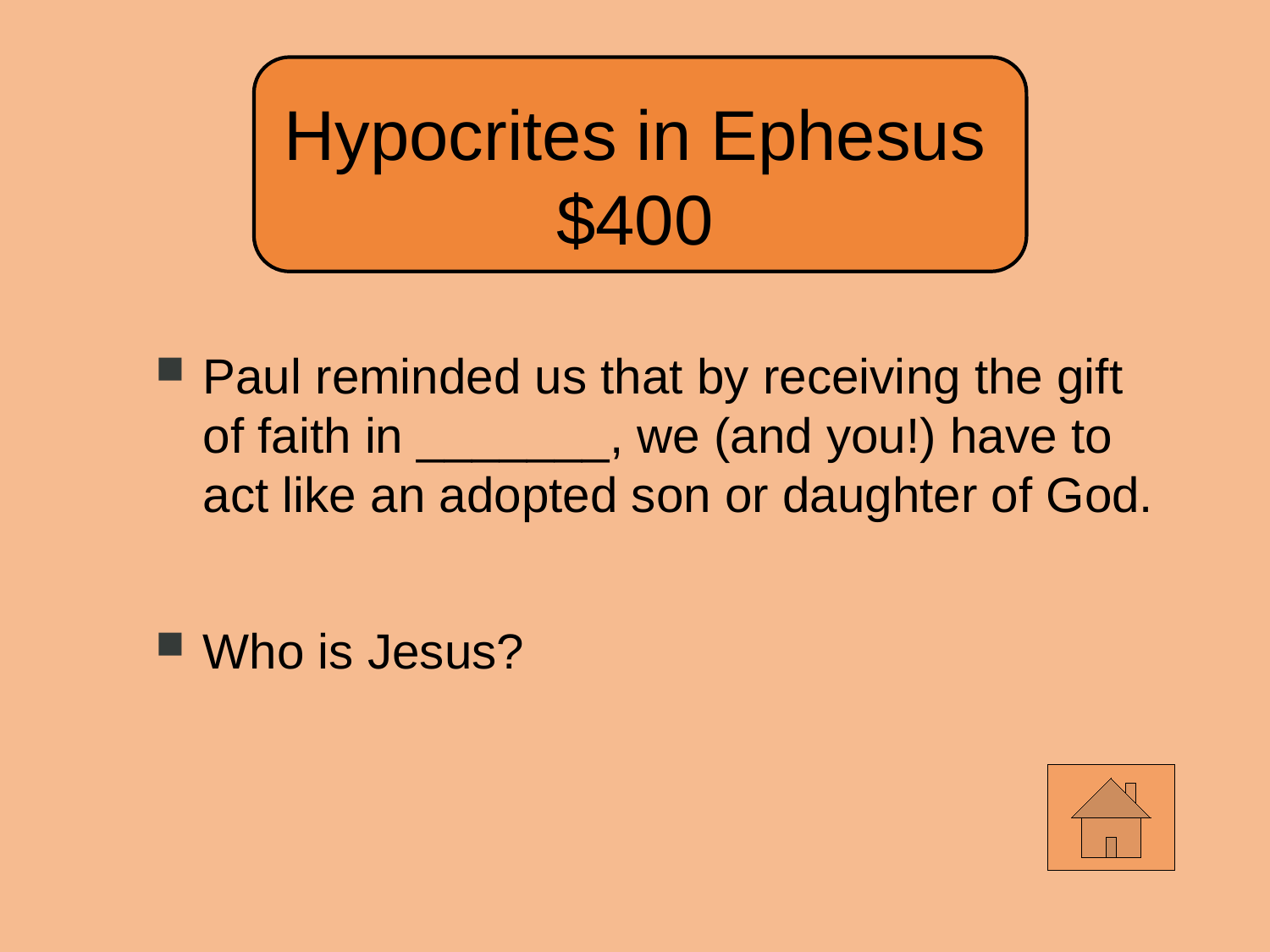

Hypocrites in Ephesus
$400
Paul reminded us that by receiving the gift of faith in _______, we (and you!) have to act like an adopted son or daughter of God.
Who is Jesus?